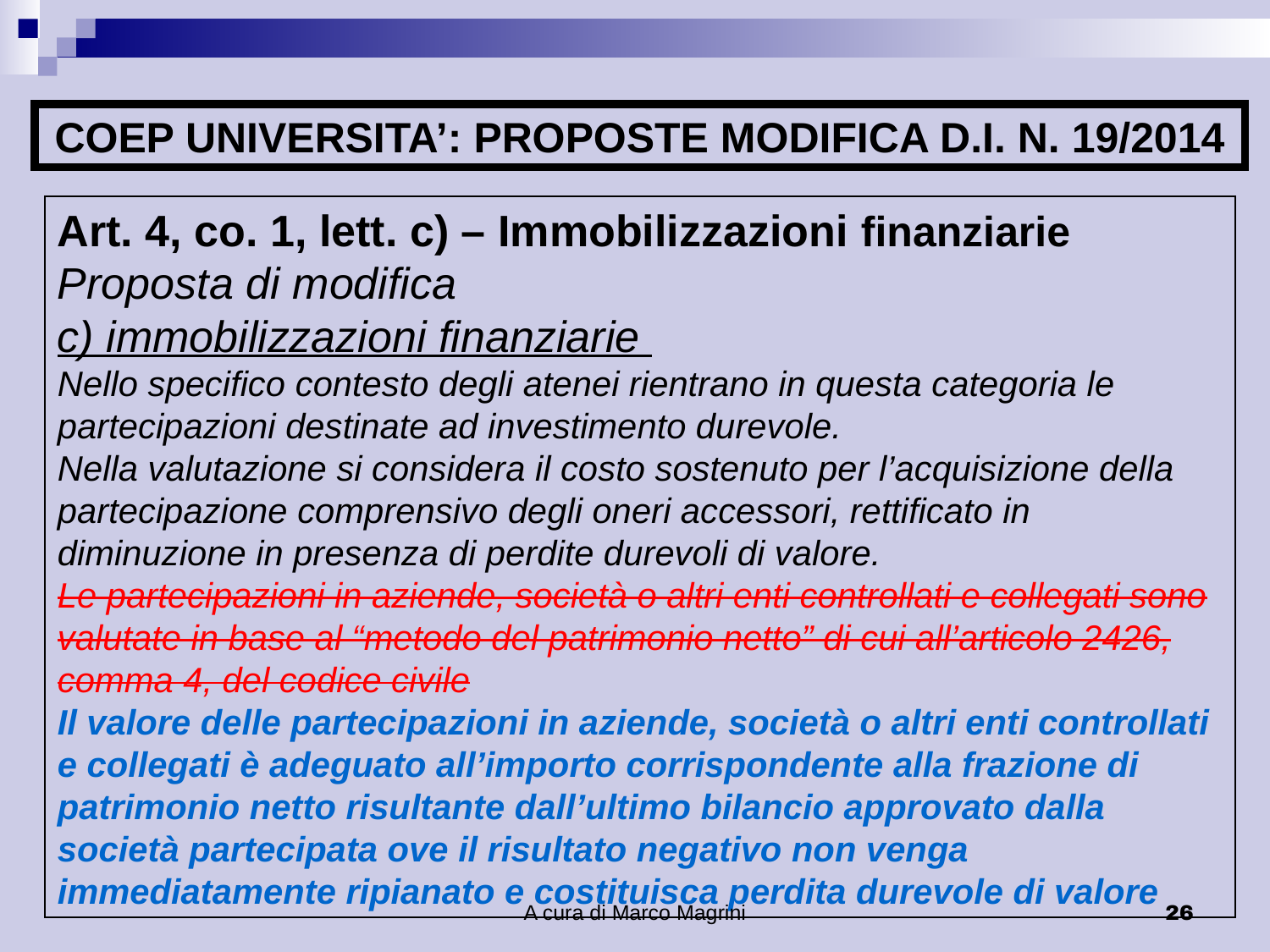

COEP UNIVERSITA’: PROPOSTE MODIFICA D.I. N. 19/2014
Art. 4, co. 1, lett. c) – Immobilizzazioni finanziarie
Proposta di modifica
c) immobilizzazioni finanziarie
Nello specifico contesto degli atenei rientrano in questa categoria le partecipazioni destinate ad investimento durevole.
Nella valutazione si considera il costo sostenuto per l’acquisizione della partecipazione comprensivo degli oneri accessori, rettificato in diminuzione in presenza di perdite durevoli di valore.
Le partecipazioni in aziende, società o altri enti controllati e collegati sono valutate in base al “metodo del patrimonio netto” di cui all’articolo 2426, comma 4, del codice civile
Il valore delle partecipazioni in aziende, società o altri enti controllati e collegati è adeguato all’importo corrispondente alla frazione di patrimonio netto risultante dall’ultimo bilancio approvato dalla società partecipata ove il risultato negativo non venga immediatamente ripianato e costituisca perdita durevole di valore
A cura di Marco Magrini
26